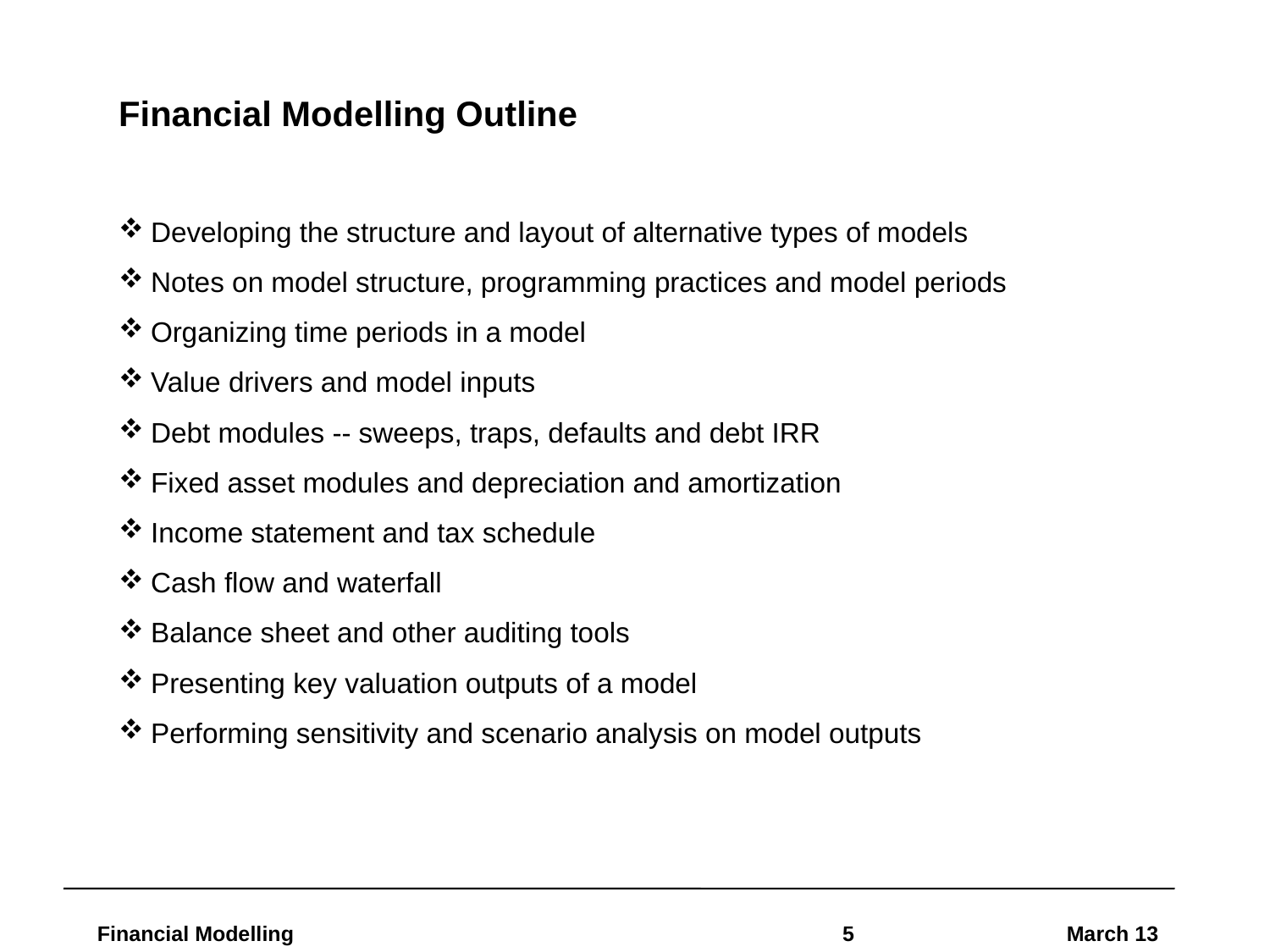

# Financial Modelling Outline
Developing the structure and layout of alternative types of models
Notes on model structure, programming practices and model periods
Organizing time periods in a model
Value drivers and model inputs
Debt modules -- sweeps, traps, defaults and debt IRR
Fixed asset modules and depreciation and amortization
Income statement and tax schedule
Cash flow and waterfall
Balance sheet and other auditing tools
Presenting key valuation outputs of a model
Performing sensitivity and scenario analysis on model outputs